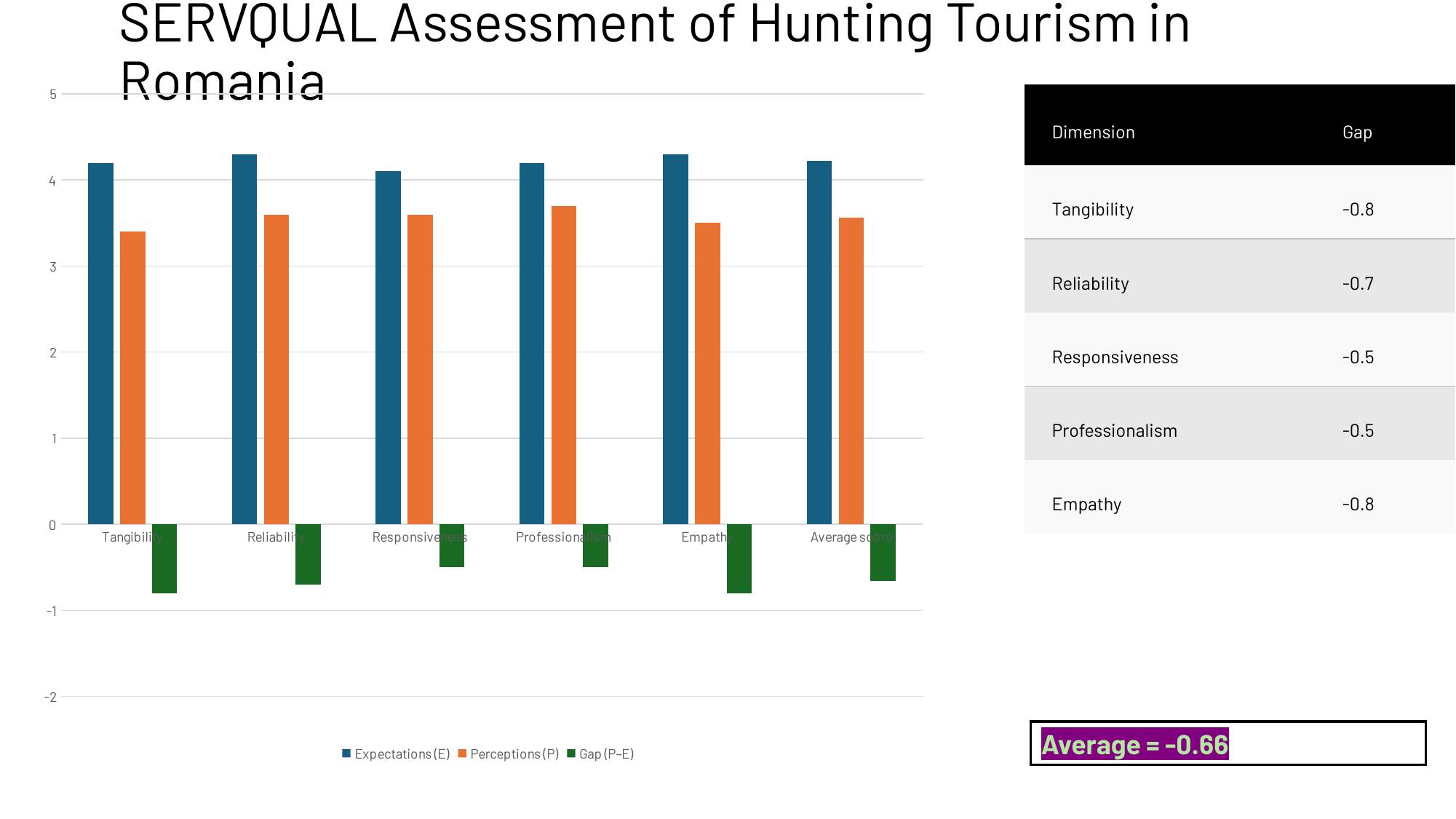

# SERVQUAL Assessment of Hunting Tourism in Romania

### Chart

| Category | Expectations (E) | Perceptions (P) | Gap (P–E) |
|---|---|---|---|
| Tangibility | 4.2 | 3.4 | -0.8 |
| Reliability | 4.3 | 3.6 | -0.7 |
| Responsiveness | 4.1 | 3.6 | -0.5 |
| Professionalism | 4.2 | 3.7 | -0.5 |
| Empathy | 4.3 | 3.5 | -0.8 |
| Average score | 4.22 | 3.56 | -0.66 |
| Dimension | Gap |
| --- | --- |
| Tangibility | -0.8 |
| Reliability | -0.7 |
| Responsiveness | -0.5 |
| Professionalism | -0.5 |
| Empathy | -0.8 |
Average = -0.66